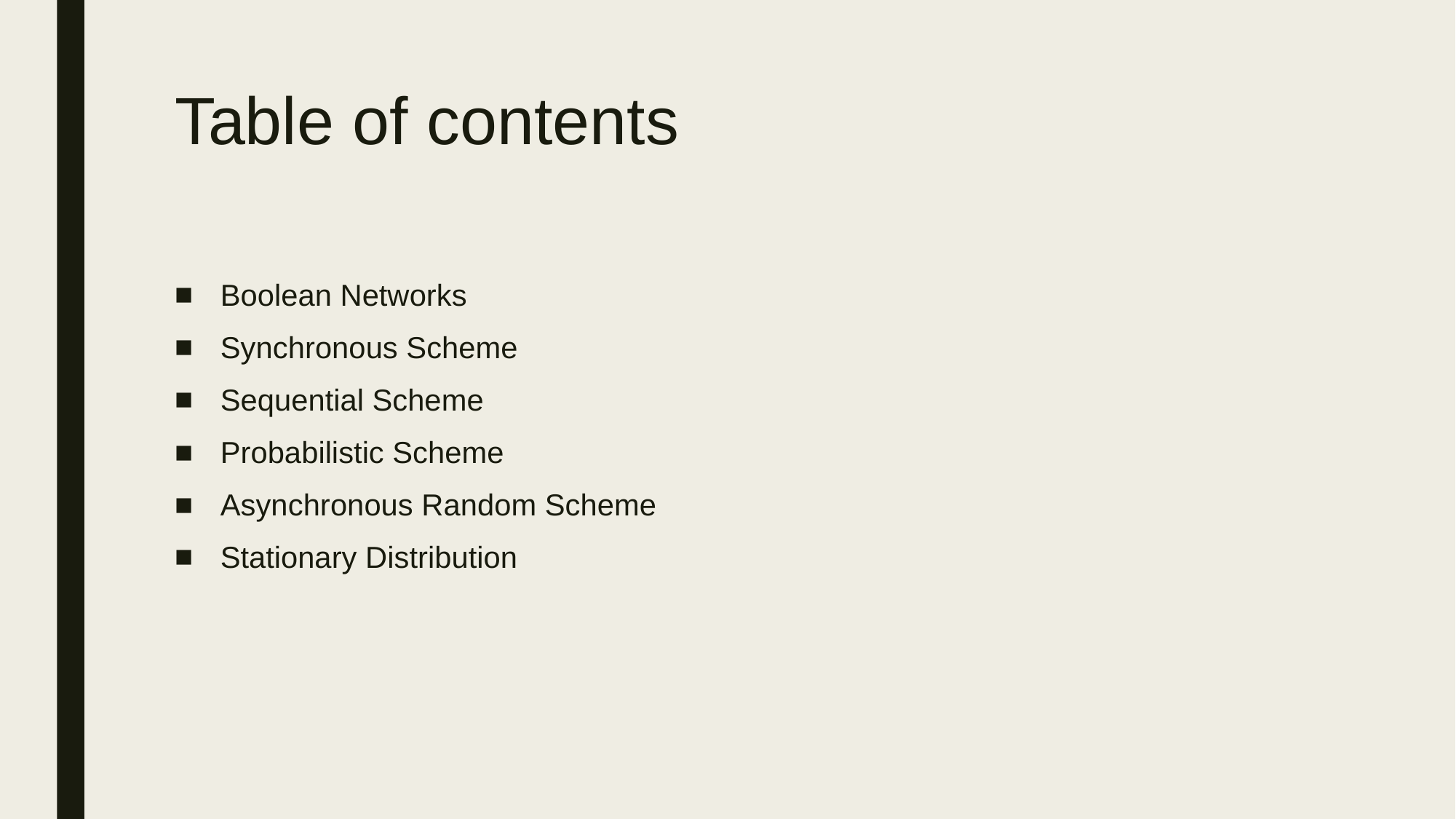

# Table of contents
Boolean Networks
Synchronous Scheme
Sequential Scheme
Probabilistic Scheme
Asynchronous Random Scheme
Stationary Distribution